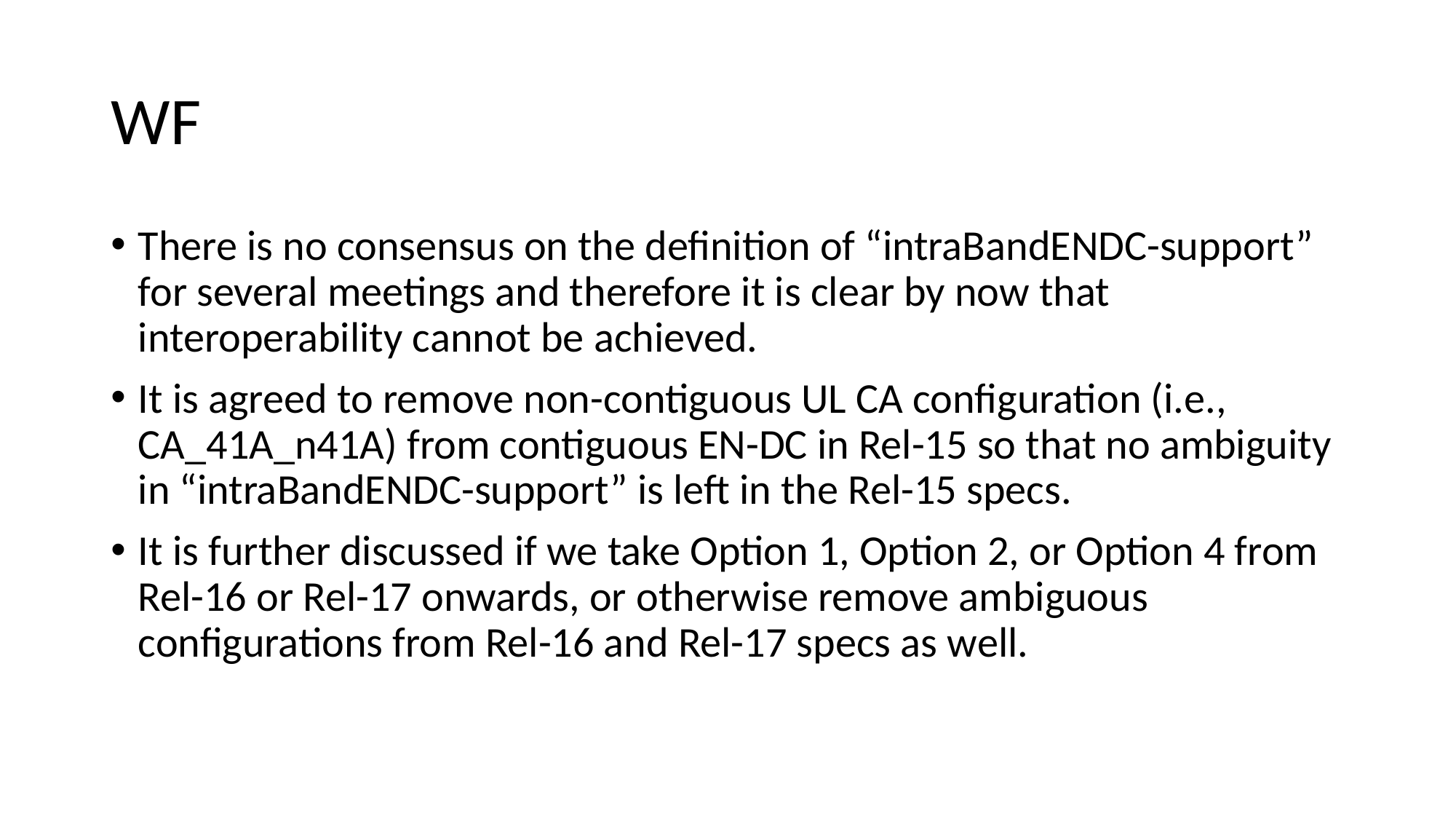

# WF
There is no consensus on the definition of “intraBandENDC-support” for several meetings and therefore it is clear by now that interoperability cannot be achieved.
It is agreed to remove non-contiguous UL CA configuration (i.e., CA_41A_n41A) from contiguous EN-DC in Rel-15 so that no ambiguity in “intraBandENDC-support” is left in the Rel-15 specs.
It is further discussed if we take Option 1, Option 2, or Option 4 from Rel-16 or Rel-17 onwards, or otherwise remove ambiguous configurations from Rel-16 and Rel-17 specs as well.